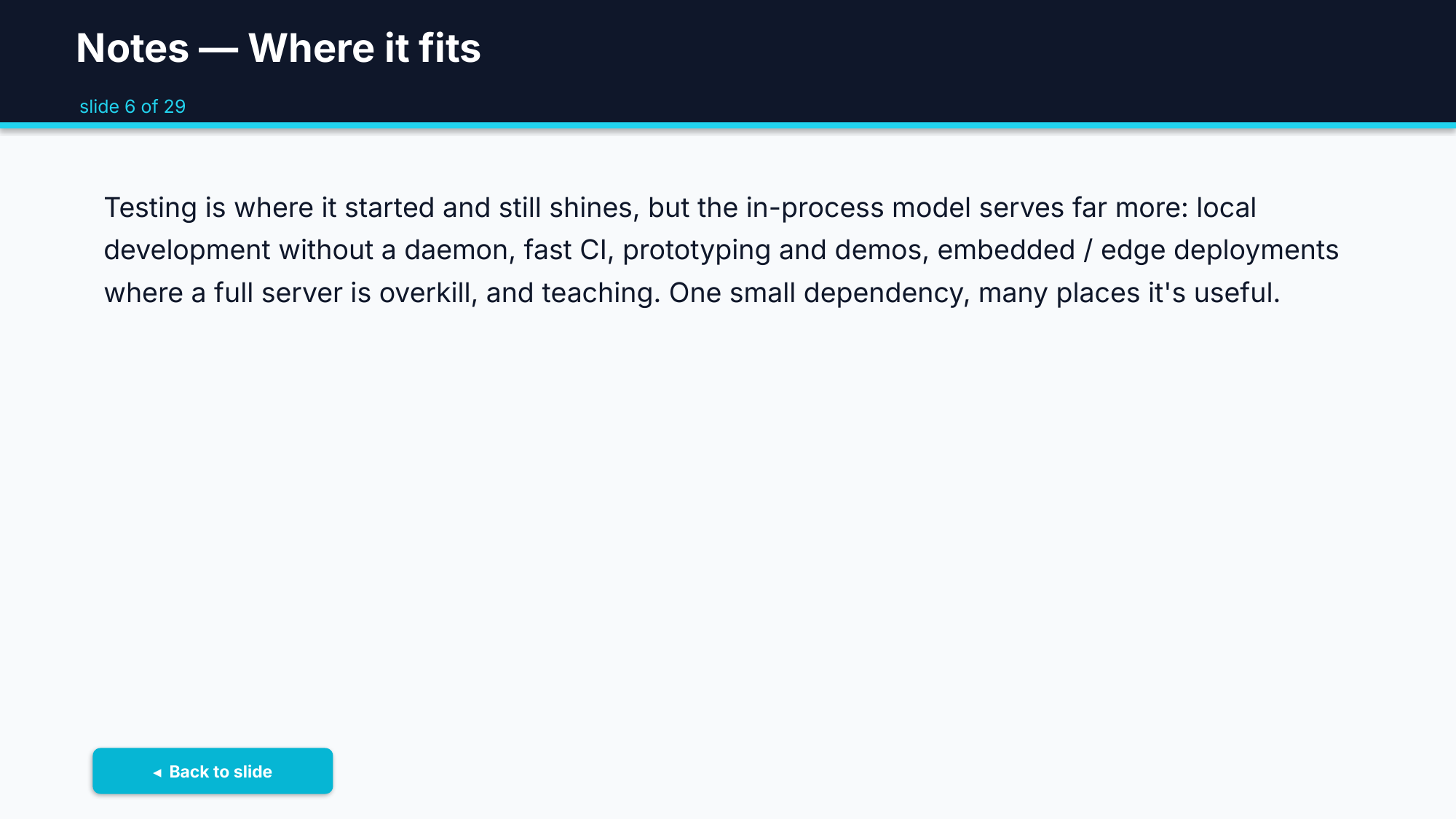

Notes — Where it fits
slide 6 of 29

Testing is where it started and still shines, but the in-process model serves far more: local development without a daemon, fast CI, prototyping and demos, embedded / edge deployments where a full server is overkill, and teaching. One small dependency, many places it's useful.
◂  Back to slide